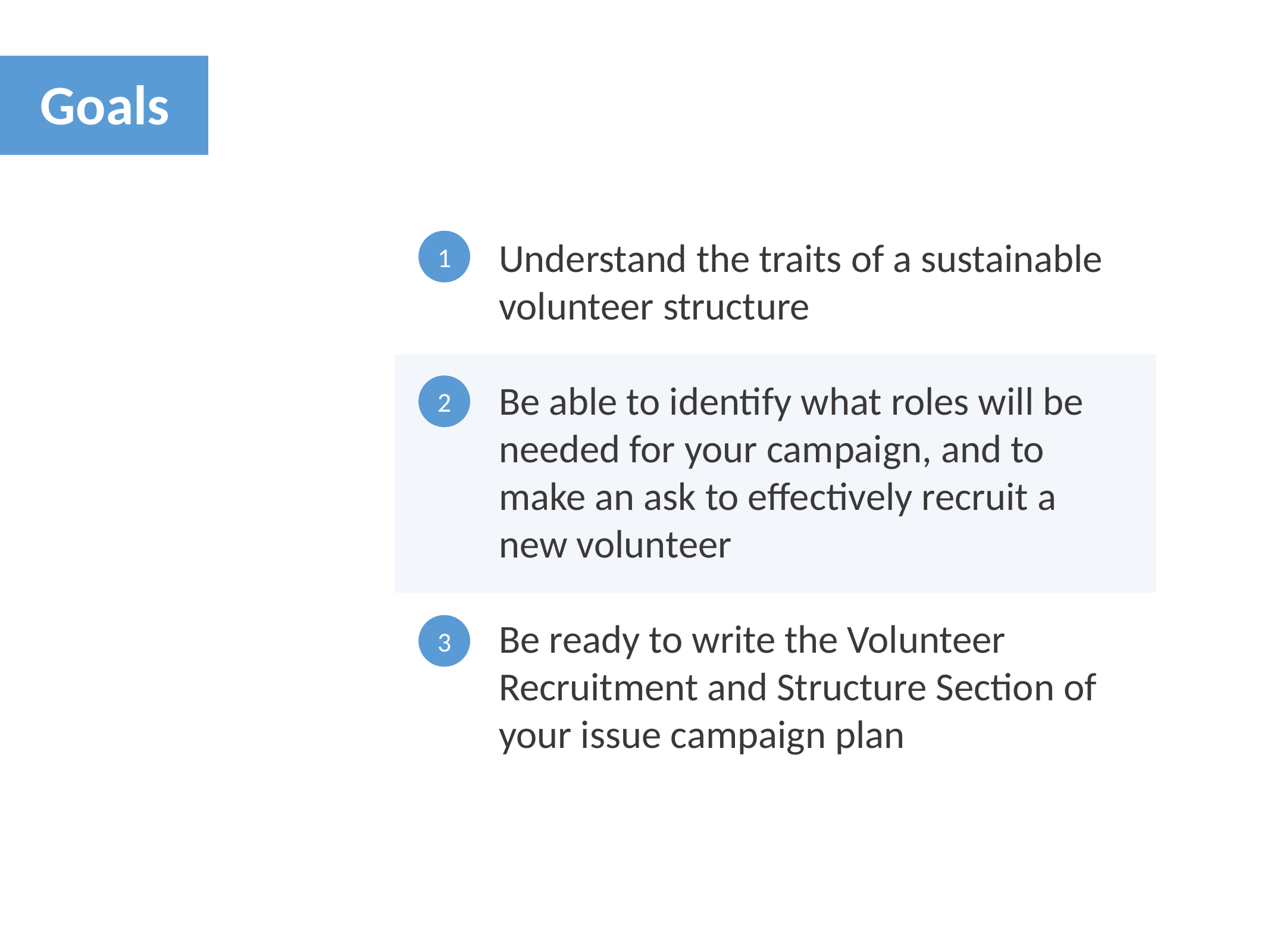

Goals
Understand the traits of a sustainable volunteer structure

Be able to identify what roles will be needed for your campaign, and to make an ask to effectively recruit a new volunteer

Be ready to write the Volunteer Recruitment and Structure Section of your issue campaign plan
1

2
3